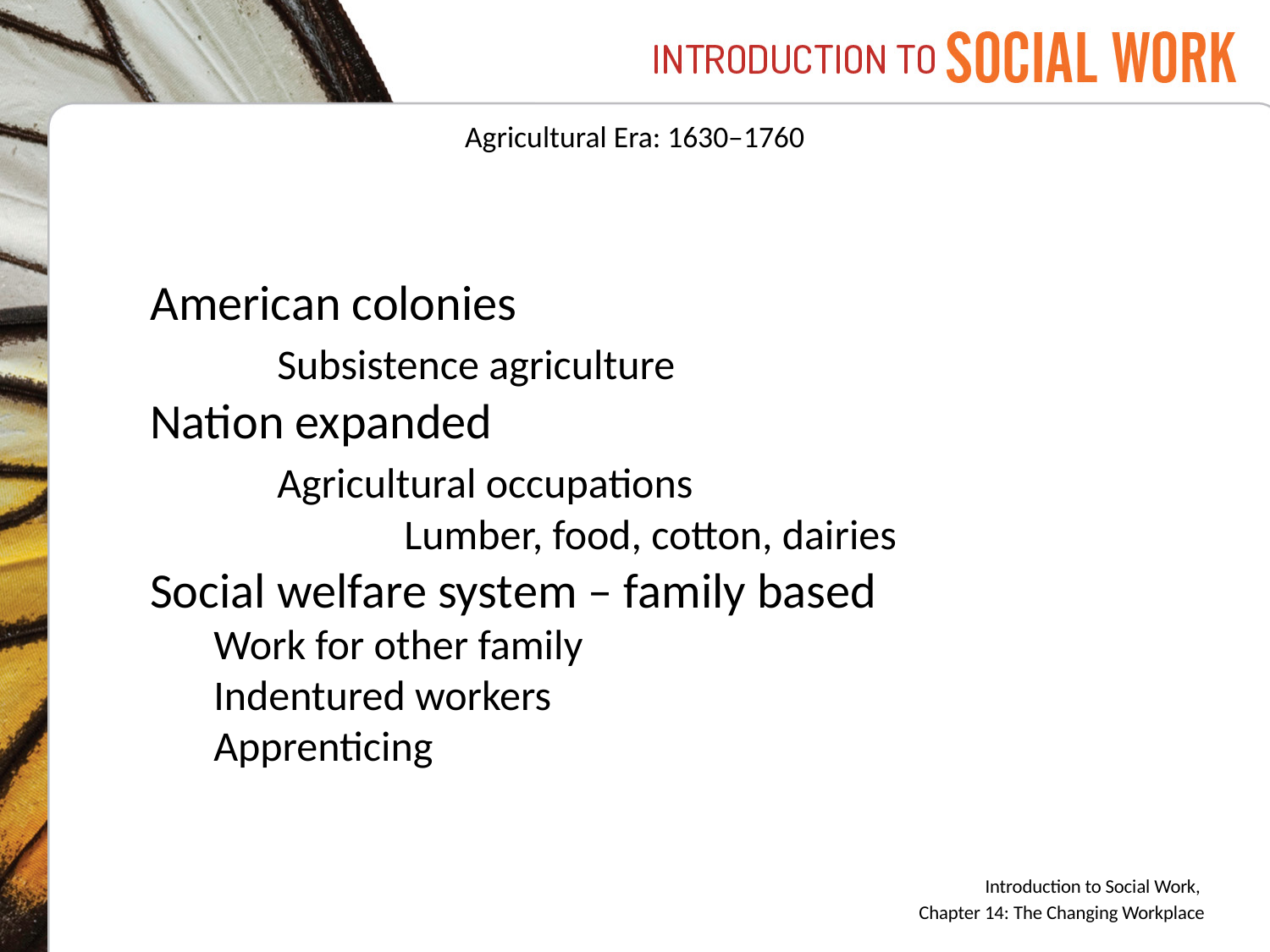

# Agricultural Era: 1630–1760

American colonies
	Subsistence agriculture
Nation expanded
	Agricultural occupations
		Lumber, food, cotton, dairies
Social welfare system – family based
Work for other family
Indentured workers
Apprenticing
Introduction to Social Work,
Chapter 14: The Changing Workplace